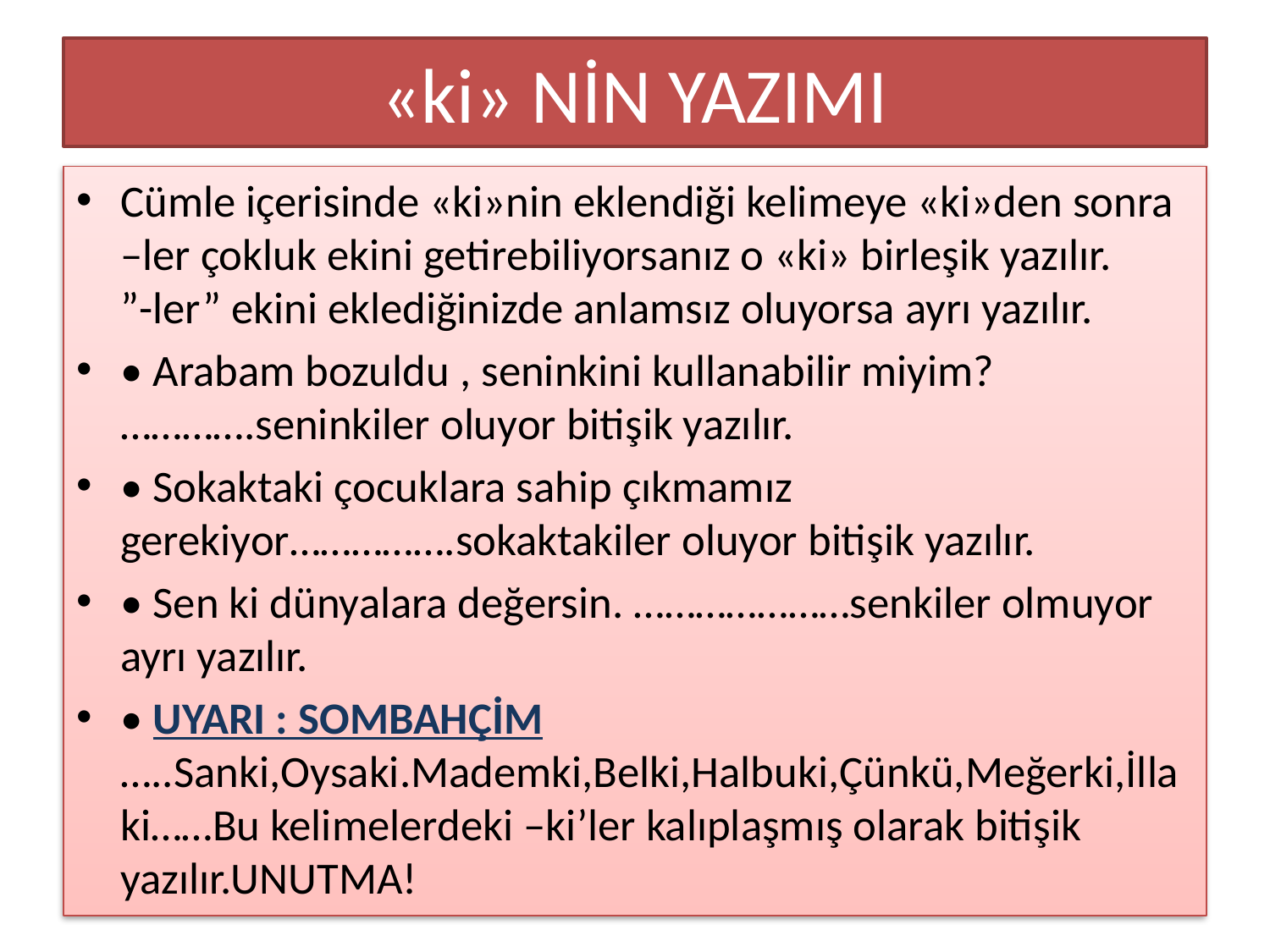

# «ki» NİN YAZIMI
Cümle içerisinde «ki»nin eklendiği kelimeye «ki»den sonra –ler çokluk ekini getirebiliyorsanız o «ki» birleşik yazılır.      ”-ler” ekini eklediğinizde anlamsız oluyorsa ayrı yazılır.
• Arabam bozuldu , seninkini kullanabilir miyim? ………….seninkiler oluyor bitişik yazılır.
• Sokaktaki çocuklara sahip çıkmamız gerekiyor…………….sokaktakiler oluyor bitişik yazılır.
• Sen ki dünyalara değersin. …………………senkiler olmuyor ayrı yazılır.
• UYARI : SOMBAHÇİM …..Sanki,Oysaki.Mademki,Belki,Halbuki,Çünkü,Meğerki,İllaki……Bu kelimelerdeki –ki’ler kalıplaşmış olarak bitişik yazılır.UNUTMA!